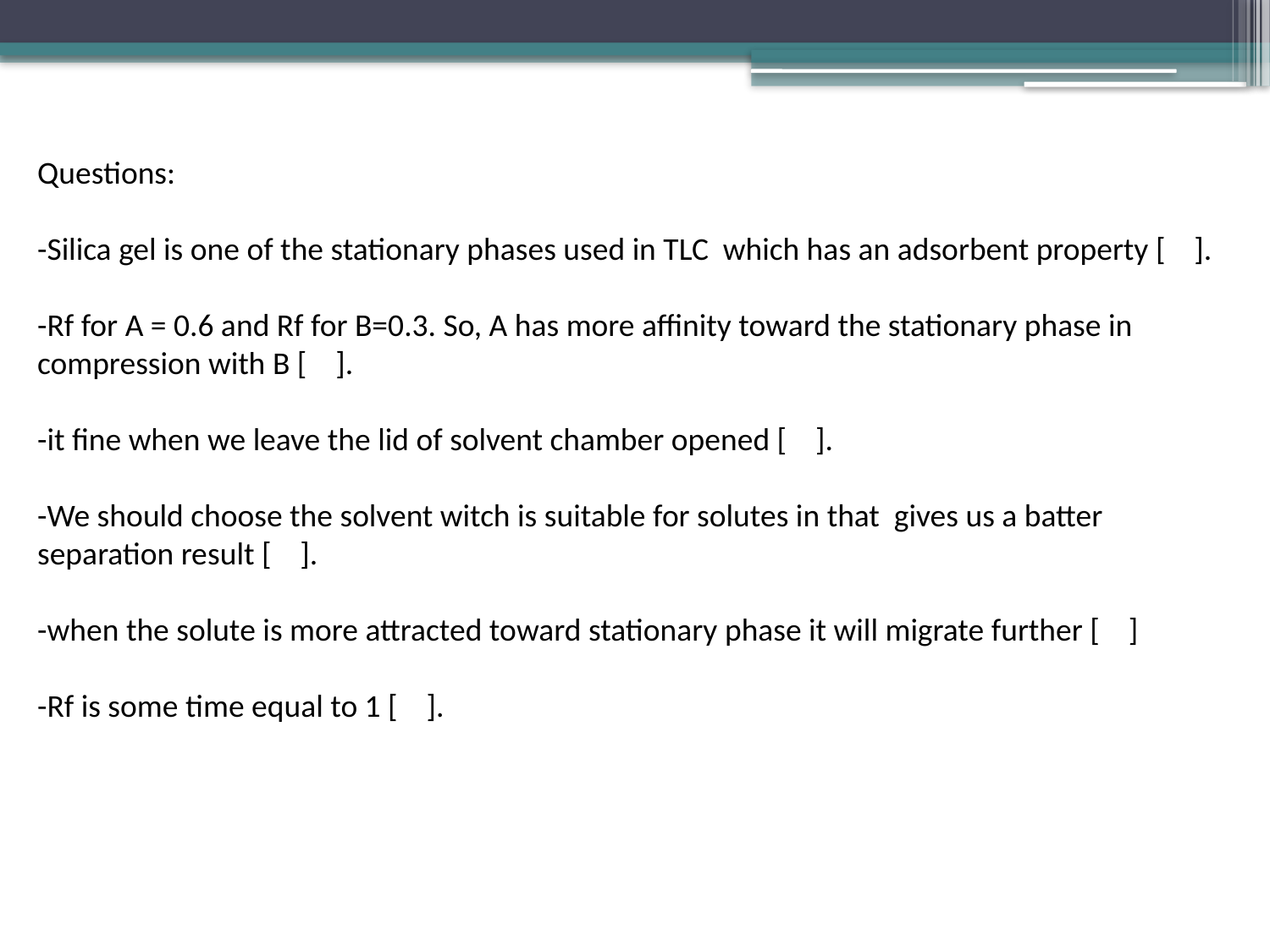

Questions:

-Silica gel is one of the stationary phases used in TLC  which has an adsorbent property [    ].

-Rf for A = 0.6 and Rf for B=0.3. So, A has more affinity toward the stationary phase in compression with B [    ].

-it fine when we leave the lid of solvent chamber opened [    ].

-We should choose the solvent witch is suitable for solutes in that  gives us a batter separation result [    ].

-when the solute is more attracted toward stationary phase it will migrate further [    ]

-Rf is some time equal to 1 [    ].